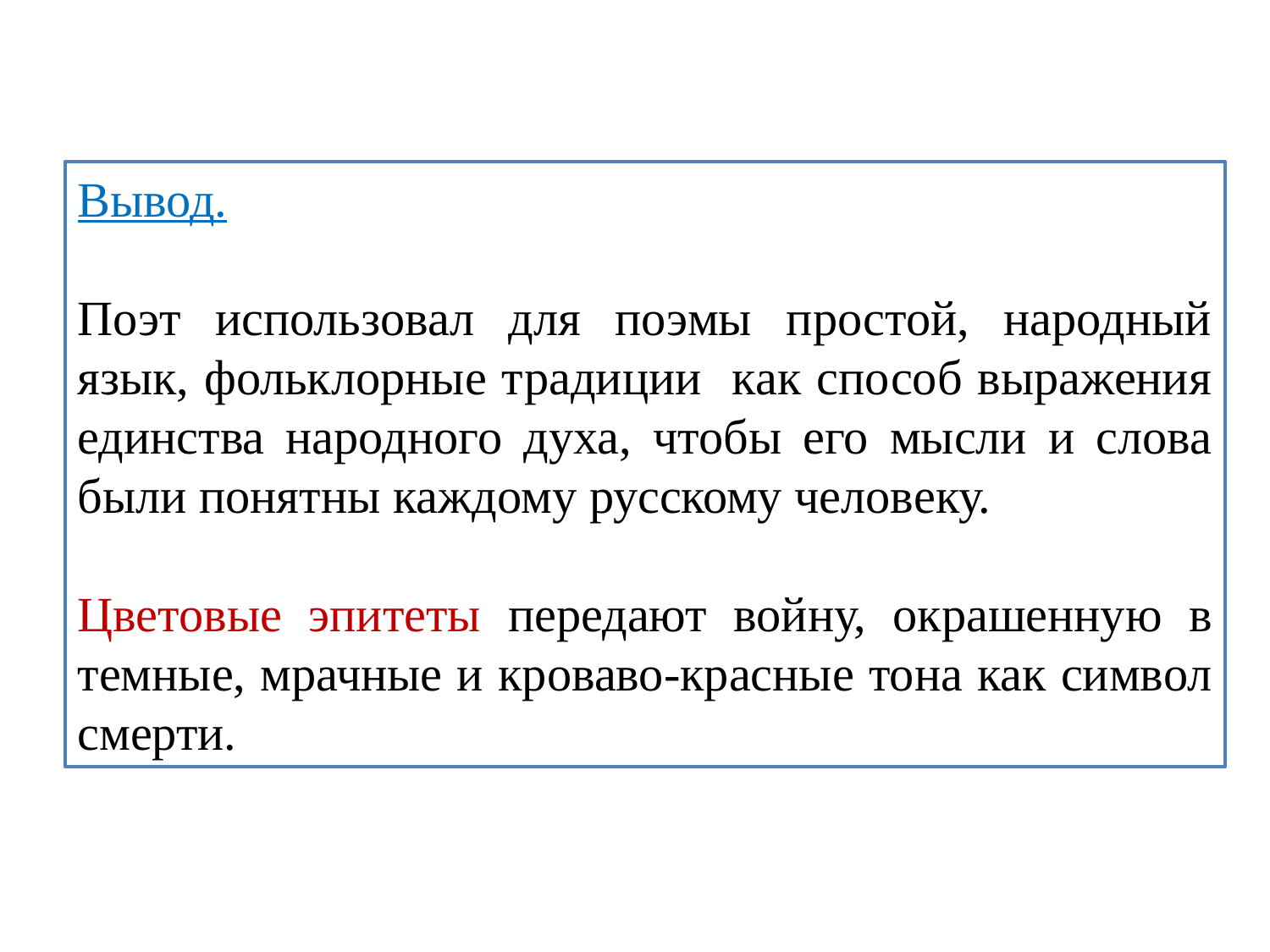

Вывод.

Поэт использовал для поэмы простой, народный язык, фольклорные традиции  как способ выражения единства народного духа, чтобы его мысли и слова были понятны каждому русскому человеку.

Цветовые эпитеты передают войну, окрашенную в темные, мрачные и кроваво-красные тона как символ смерти.